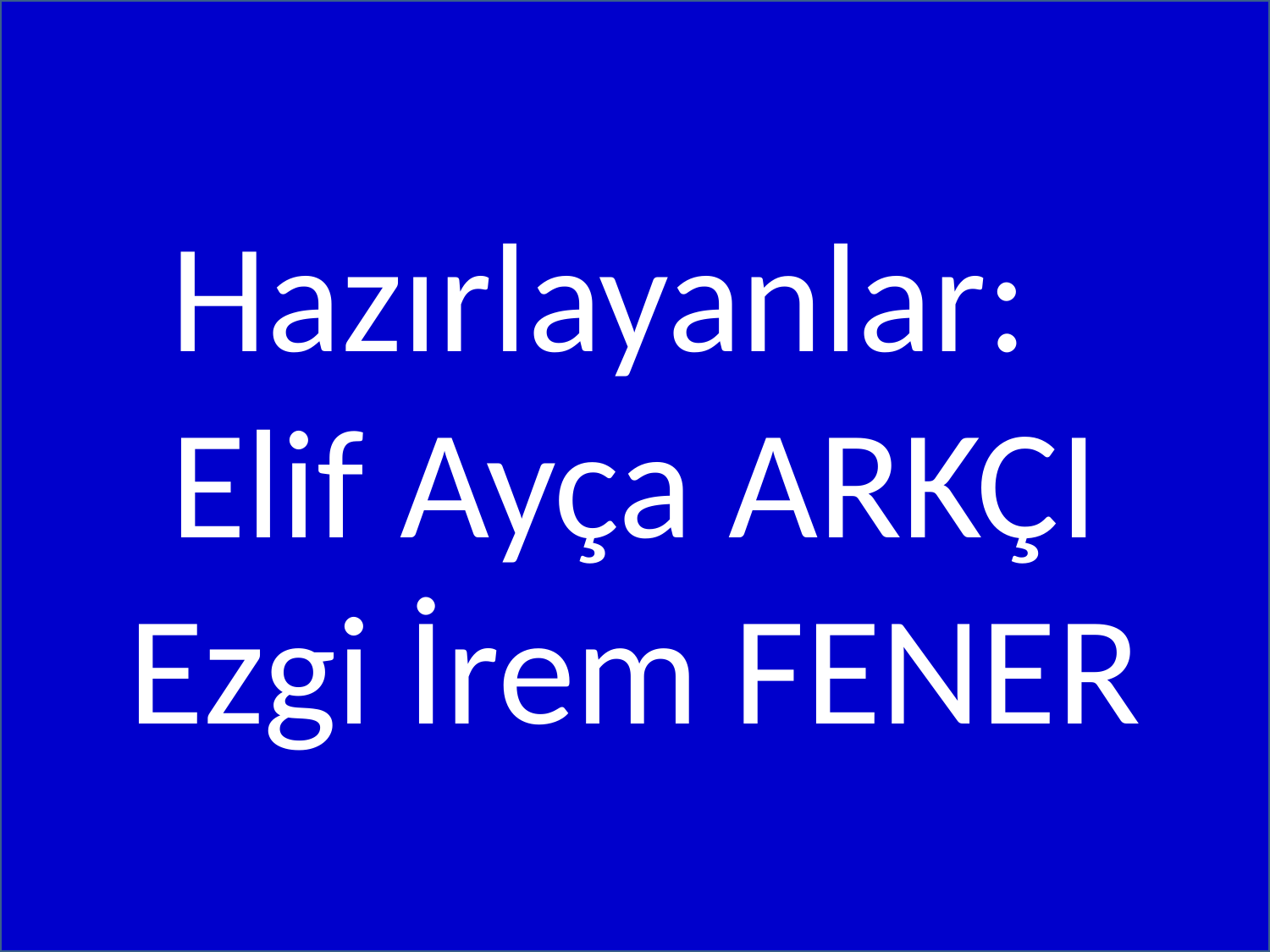

Hazırlayanlar:
Elif Ayça ARKÇI
Ezgi İrem FENER